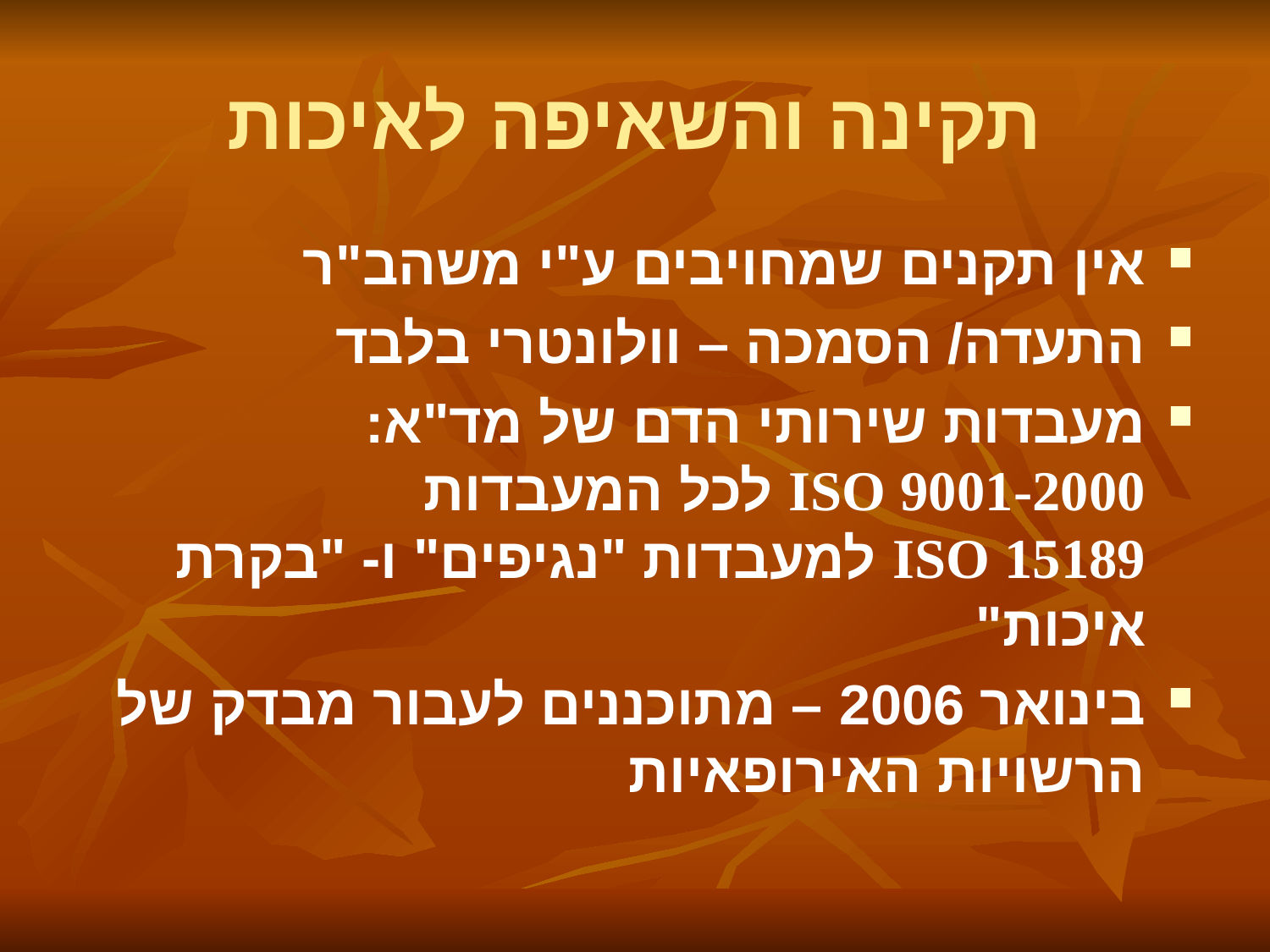

# תקינה והשאיפה לאיכות
אין תקנים שמחויבים ע"י משהב"ר
התעדה/ הסמכה – וולונטרי בלבד
מעבדות שירותי הדם של מד"א:
ISO 9001-2000 לכל המעבדות
ISO 15189 למעבדות "נגיפים" ו- "בקרת איכות"
בינואר 2006 – מתוכננים לעבור מבדק של הרשויות האירופאיות